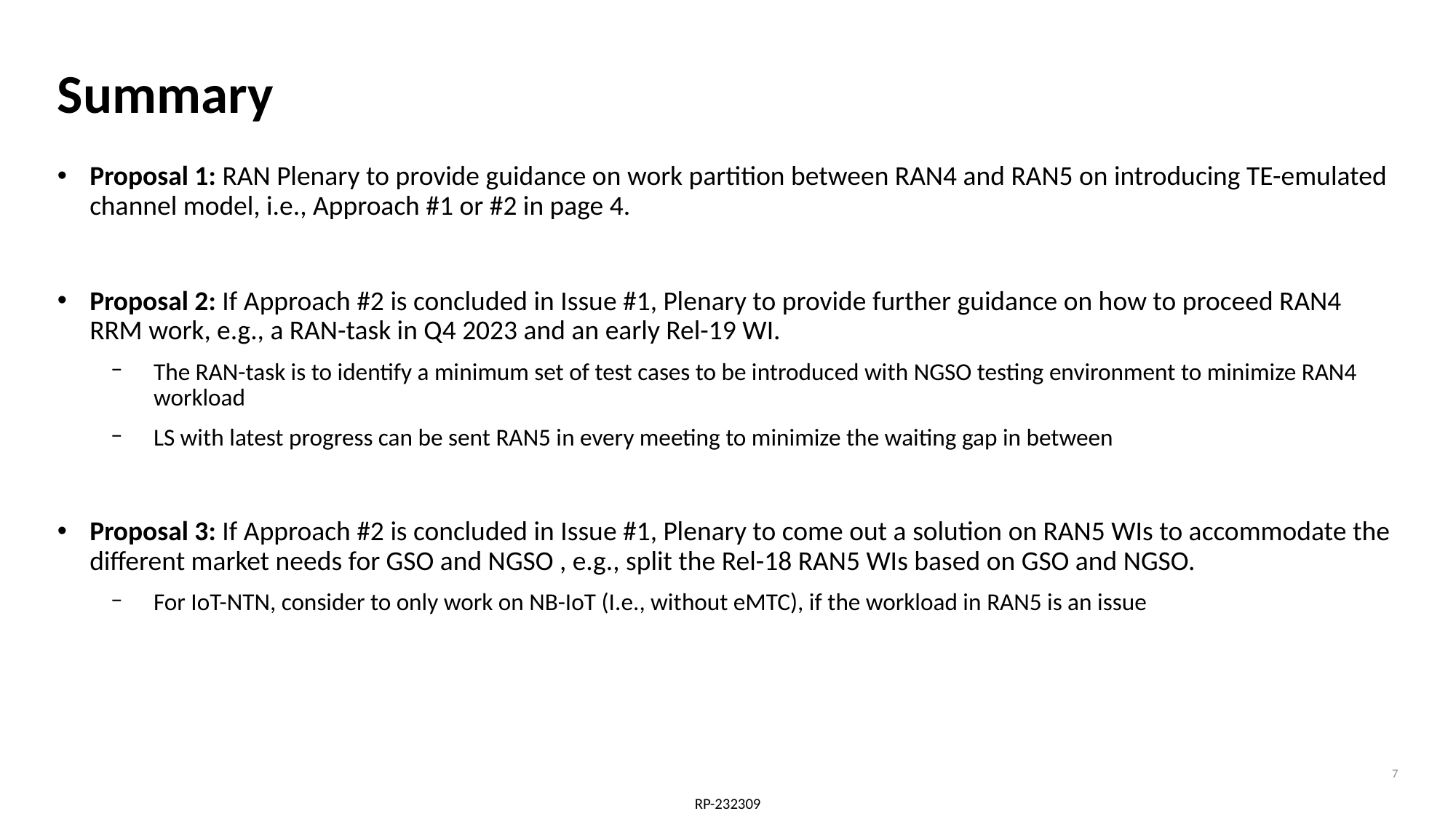

# Summary
Proposal 1: RAN Plenary to provide guidance on work partition between RAN4 and RAN5 on introducing TE-emulated channel model, i.e., Approach #1 or #2 in page 4.

Proposal 2: If Approach #2 is concluded in Issue #1, Plenary to provide further guidance on how to proceed RAN4 RRM work, e.g., a RAN-task in Q4 2023 and an early Rel-19 WI.
The RAN-task is to identify a minimum set of test cases to be introduced with NGSO testing environment to minimize RAN4 workload
LS with latest progress can be sent RAN5 in every meeting to minimize the waiting gap in between

Proposal 3: If Approach #2 is concluded in Issue #1, Plenary to come out a solution on RAN5 WIs to accommodate the different market needs for GSO and NGSO , e.g., split the Rel-18 RAN5 WIs based on GSO and NGSO.
For IoT-NTN, consider to only work on NB-IoT (I.e., without eMTC), if the workload in RAN5 is an issue
7